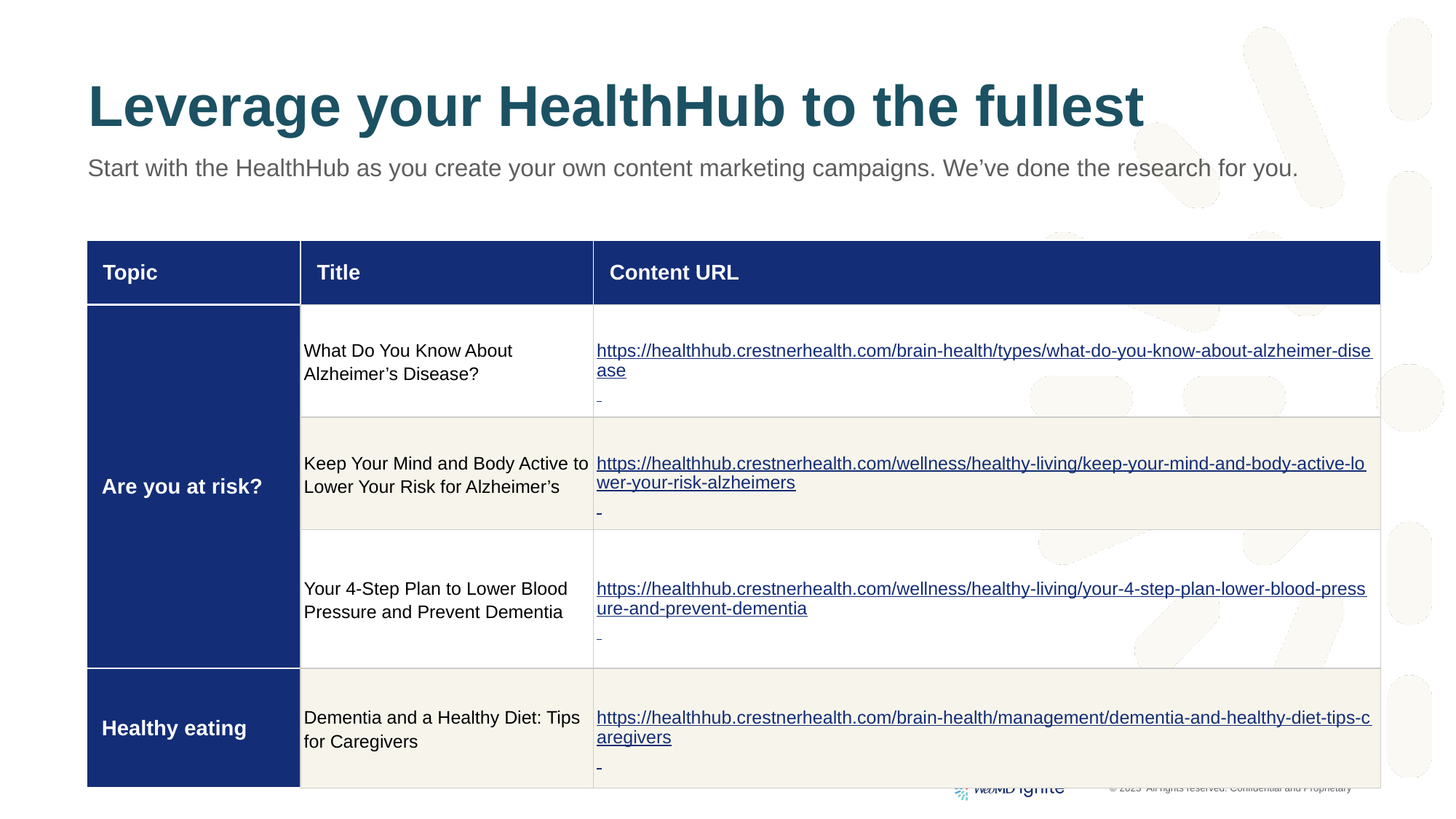

# Leverage your HealthHub to the fullest
Start with the HealthHub as you create your own content marketing campaigns. We’ve done the research for you.
| Topic | Title | Content URL |
| --- | --- | --- |
| Are you at risk? | What Do You Know About Alzheimer’s Disease? | https://healthhub.crestnerhealth.com/brain-health/types/what-do-you-know-about-alzheimer-disease |
|  | Keep Your Mind and Body Active to Lower Your Risk for Alzheimer’s | https://healthhub.crestnerhealth.com/wellness/healthy-living/keep-your-mind-and-body-active-lower-your-risk-alzheimers |
|  | Your 4-Step Plan to Lower Blood Pressure and Prevent Dementia | https://healthhub.crestnerhealth.com/wellness/healthy-living/your-4-step-plan-lower-blood-pressure-and-prevent-dementia |
| Healthy eating | Dementia and a Healthy Diet: Tips for Caregivers | https://healthhub.crestnerhealth.com/brain-health/management/dementia-and-healthy-diet-tips-caregivers |